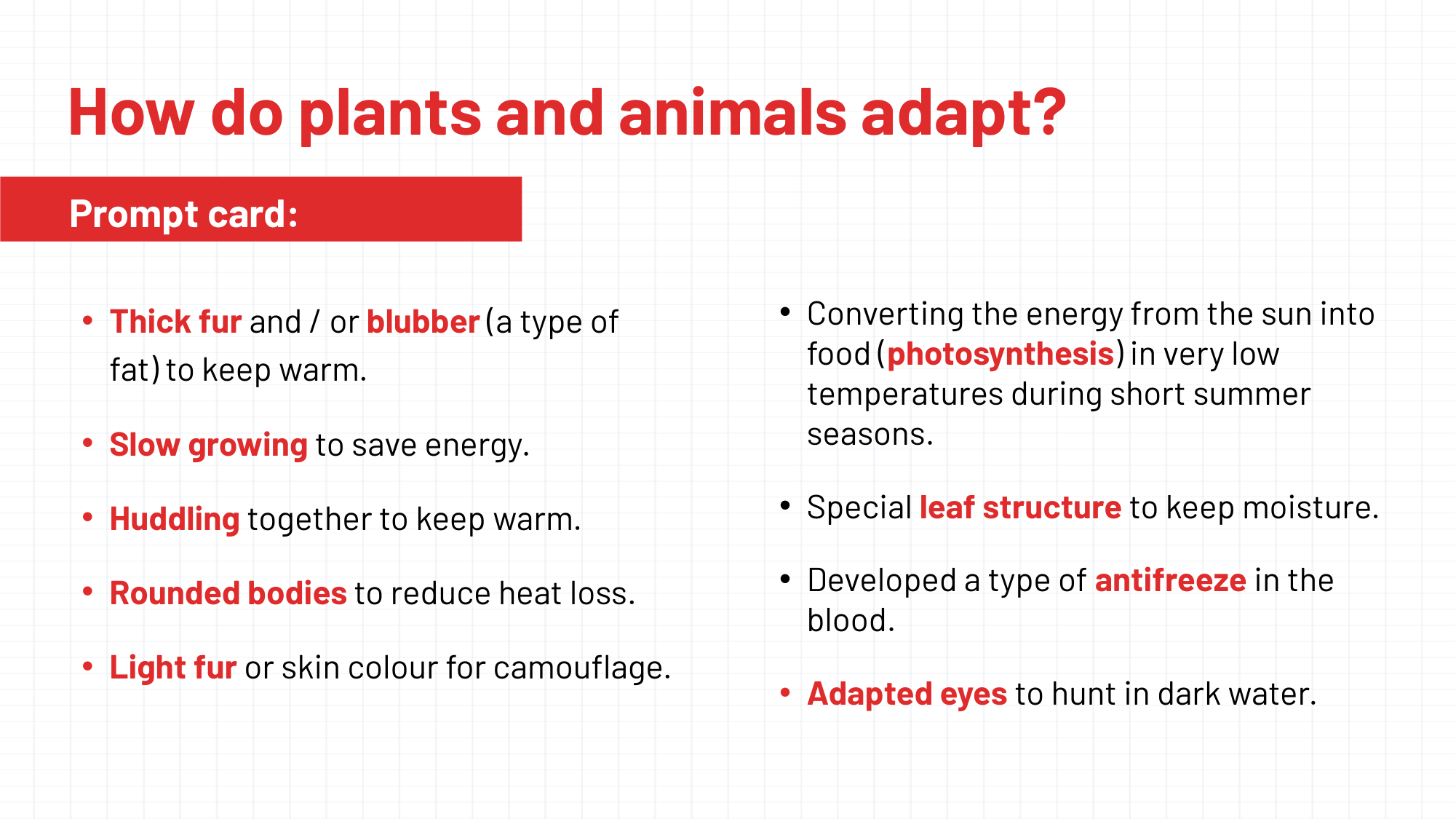

How do plants and animals adapt?

Prompt card:
Thick fur and / or blubber (a type of fat) to keep warm.
Slow growing to save energy.
Huddling together to keep warm.
Rounded bodies to reduce heat loss.
Light fur or skin colour for camouflage.
Converting the energy from the sun into food (photosynthesis) in very low temperatures during short summer seasons.
Special leaf structure to keep moisture.
Developed a type of antifreeze in the blood.
Adapted eyes to hunt in dark water.